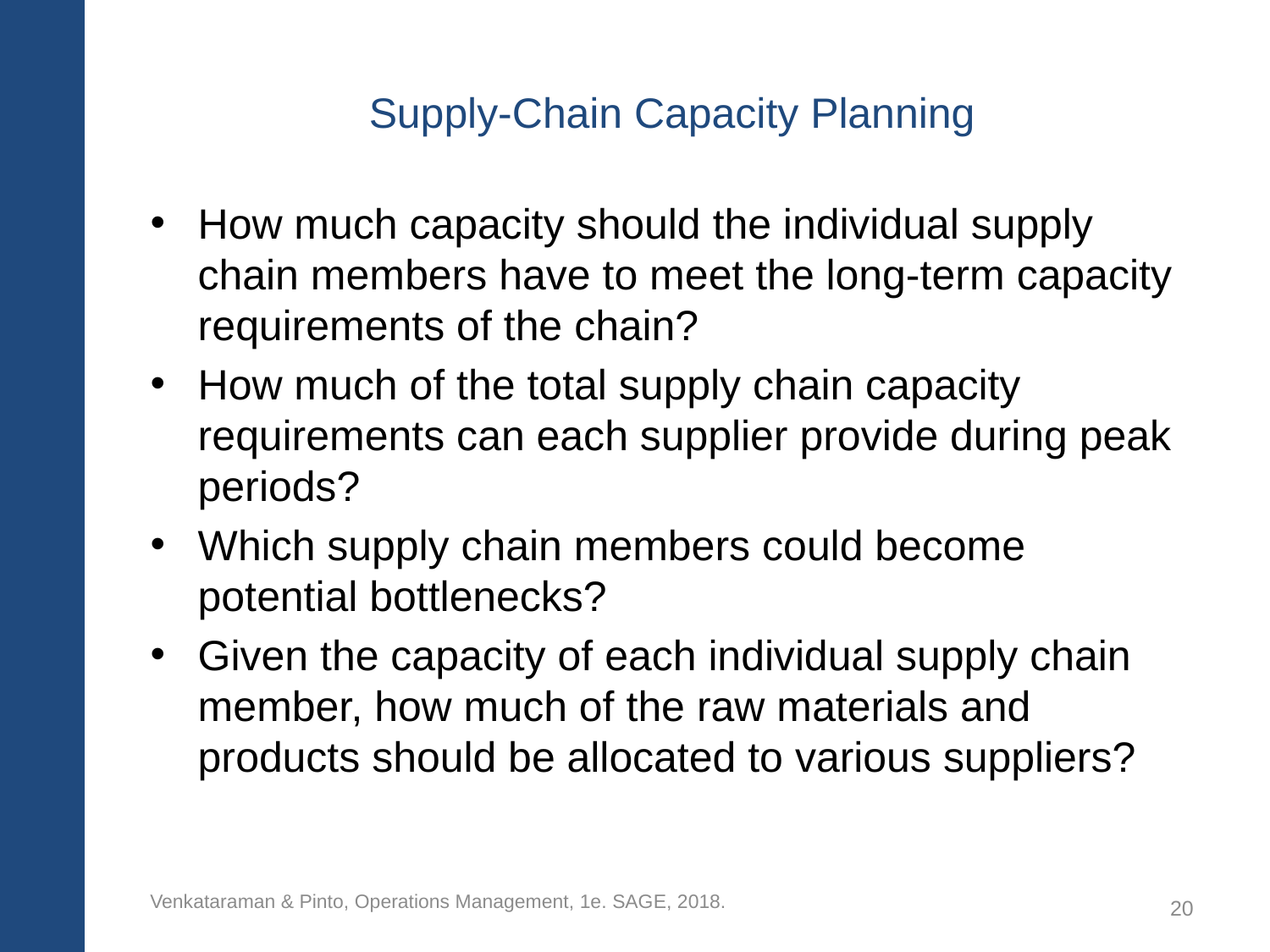

# Supply-Chain Capacity Planning
How much capacity should the individual supply chain members have to meet the long-term capacity requirements of the chain?
How much of the total supply chain capacity requirements can each supplier provide during peak periods?
Which supply chain members could become potential bottlenecks?
Given the capacity of each individual supply chain member, how much of the raw materials and products should be allocated to various suppliers?
Venkataraman & Pinto, Operations Management, 1e. SAGE, 2018.
20